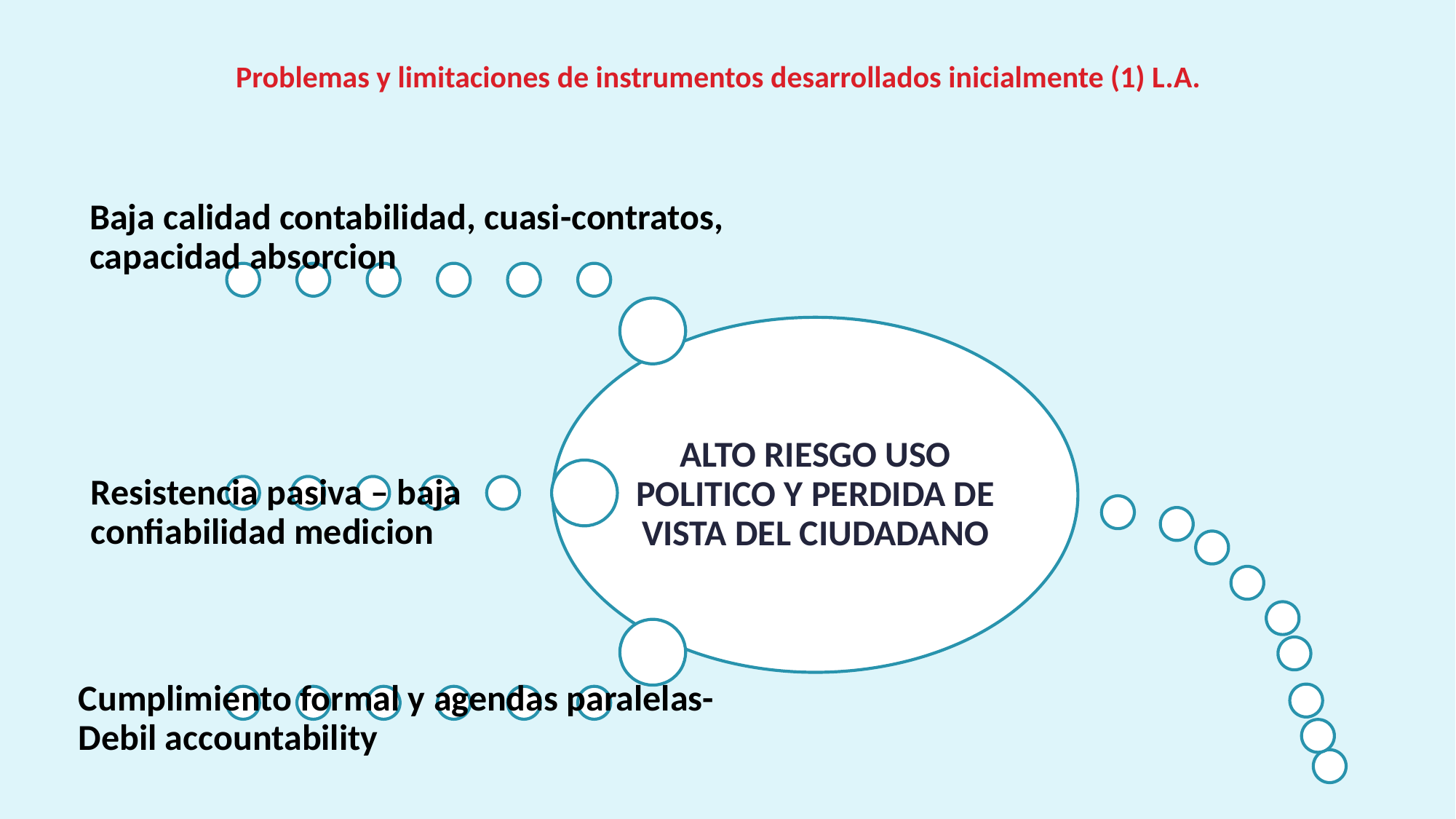

# Problemas y limitaciones de instrumentos desarrollados inicialmente (1) L.A.
ALTO RIESGO USO POLITICO Y PERDIDA DE VISTA DEL CIUDADANO
Baja calidad contabilidad, cuasi-contratos, capacidad absorcion

Resistencia pasiva – baja confiabilidad medicion
Cumplimiento formal y agendas paralelas- Debil accountability